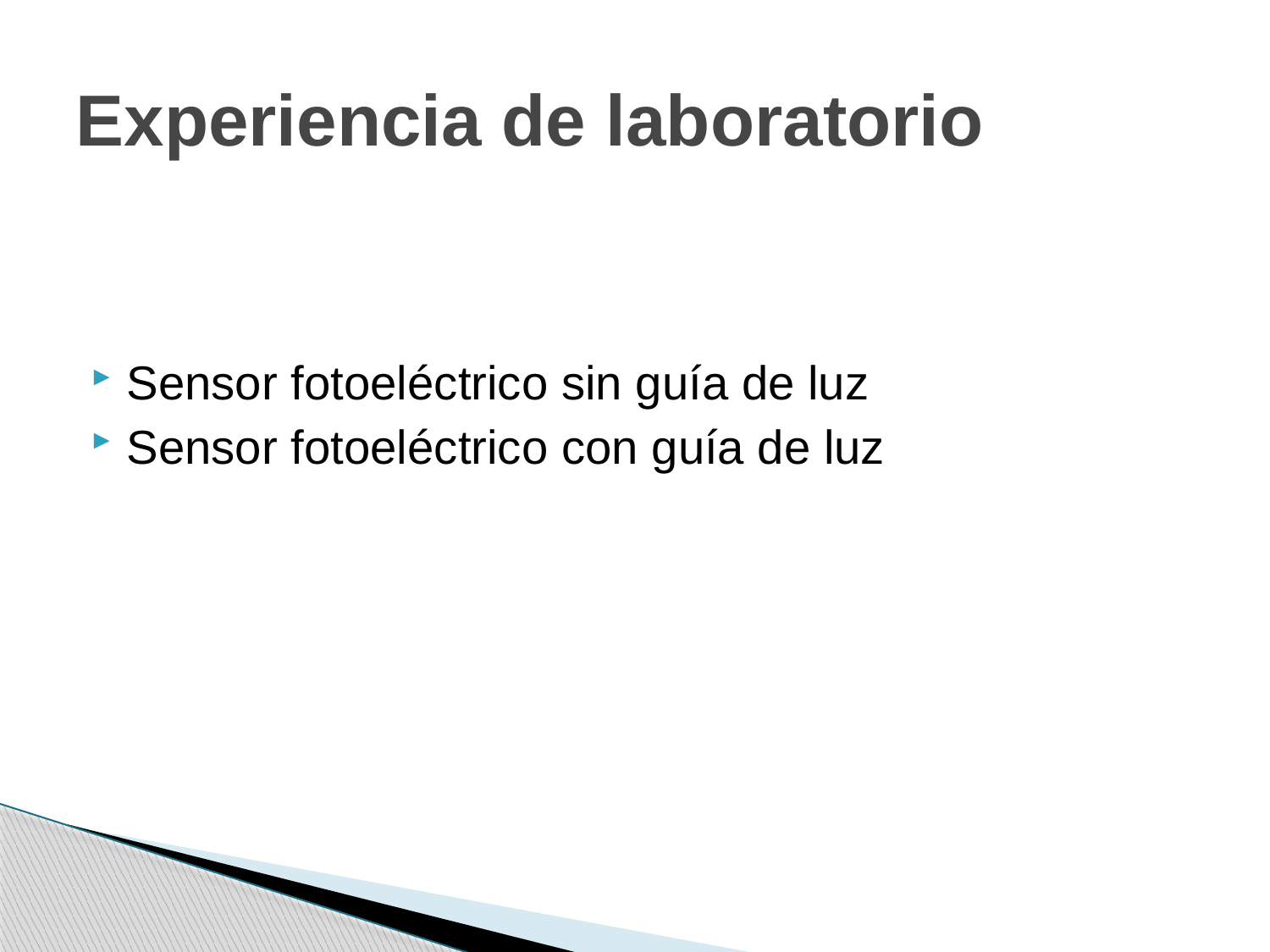

# Experiencia de laboratorio
Sensor fotoeléctrico sin guía de luz
Sensor fotoeléctrico con guía de luz